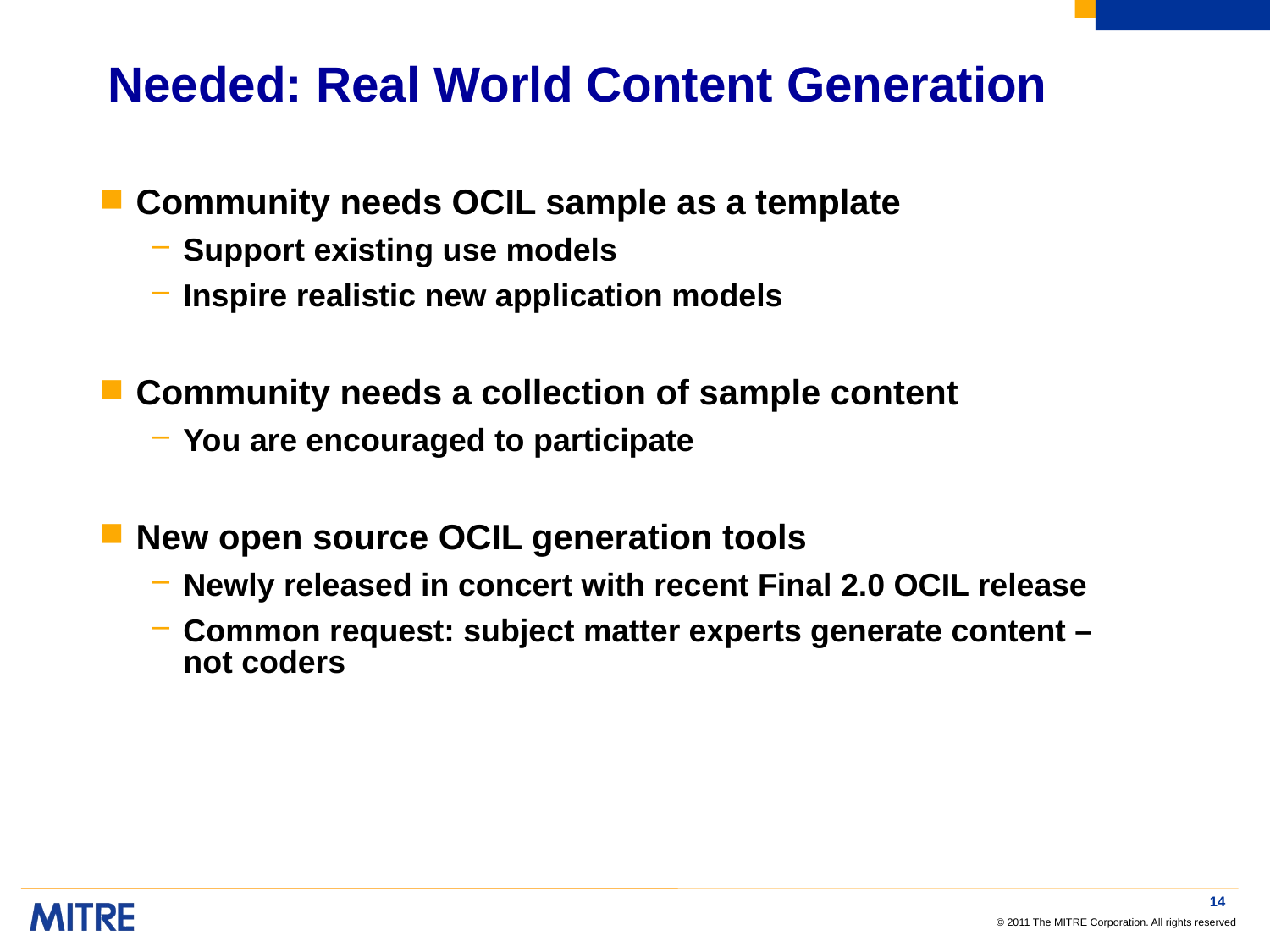

# Needed: Real World Content Generation
Community needs OCIL sample as a template
Support existing use models
Inspire realistic new application models

Community needs a collection of sample content
You are encouraged to participate

New open source OCIL generation tools
Newly released in concert with recent Final 2.0 OCIL release
Common request: subject matter experts generate content – not coders
14